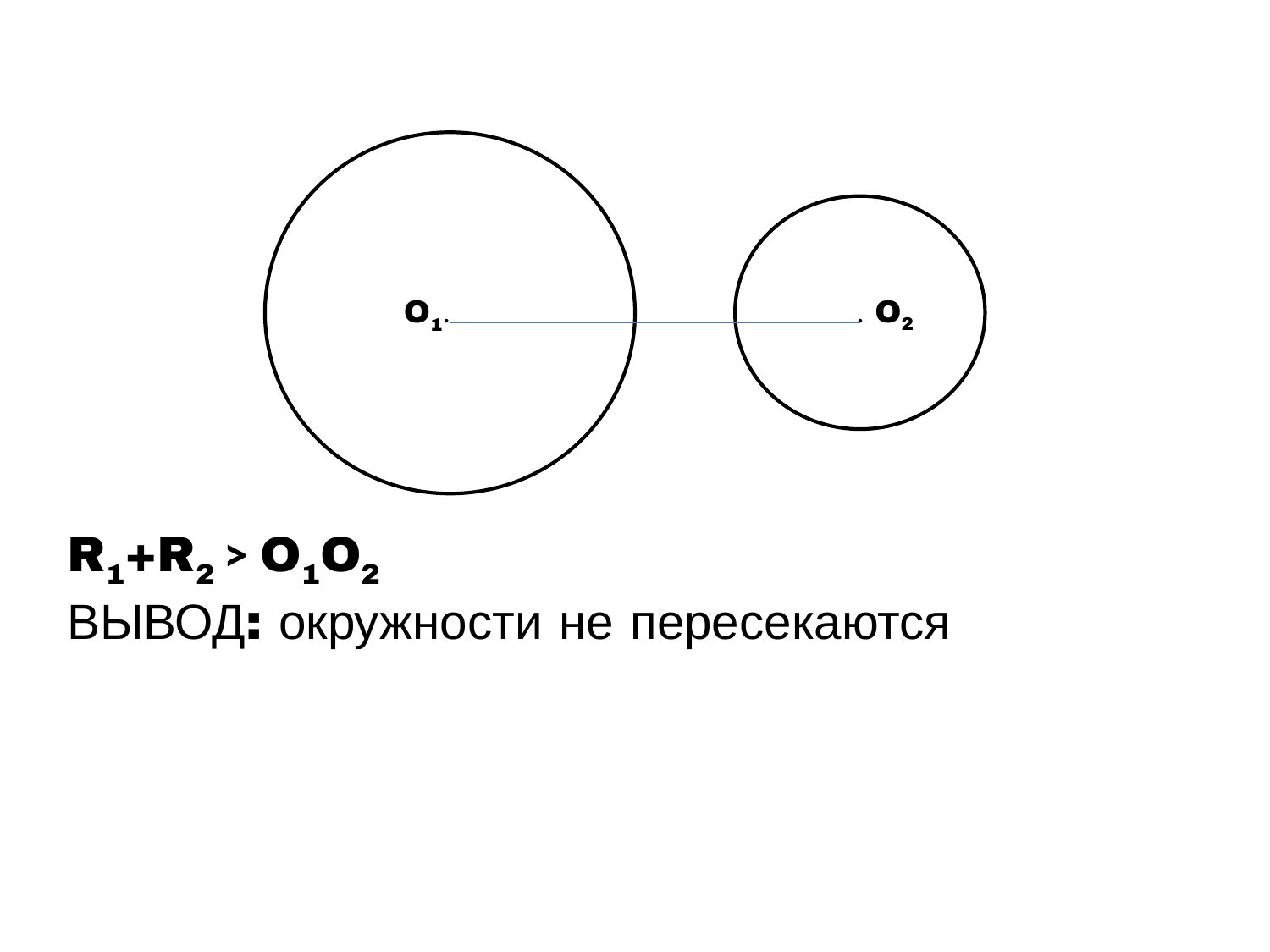

#
          O1.
          . O2
R1+R2 > O1O2
ВЫВОД: окружности не пересекаются